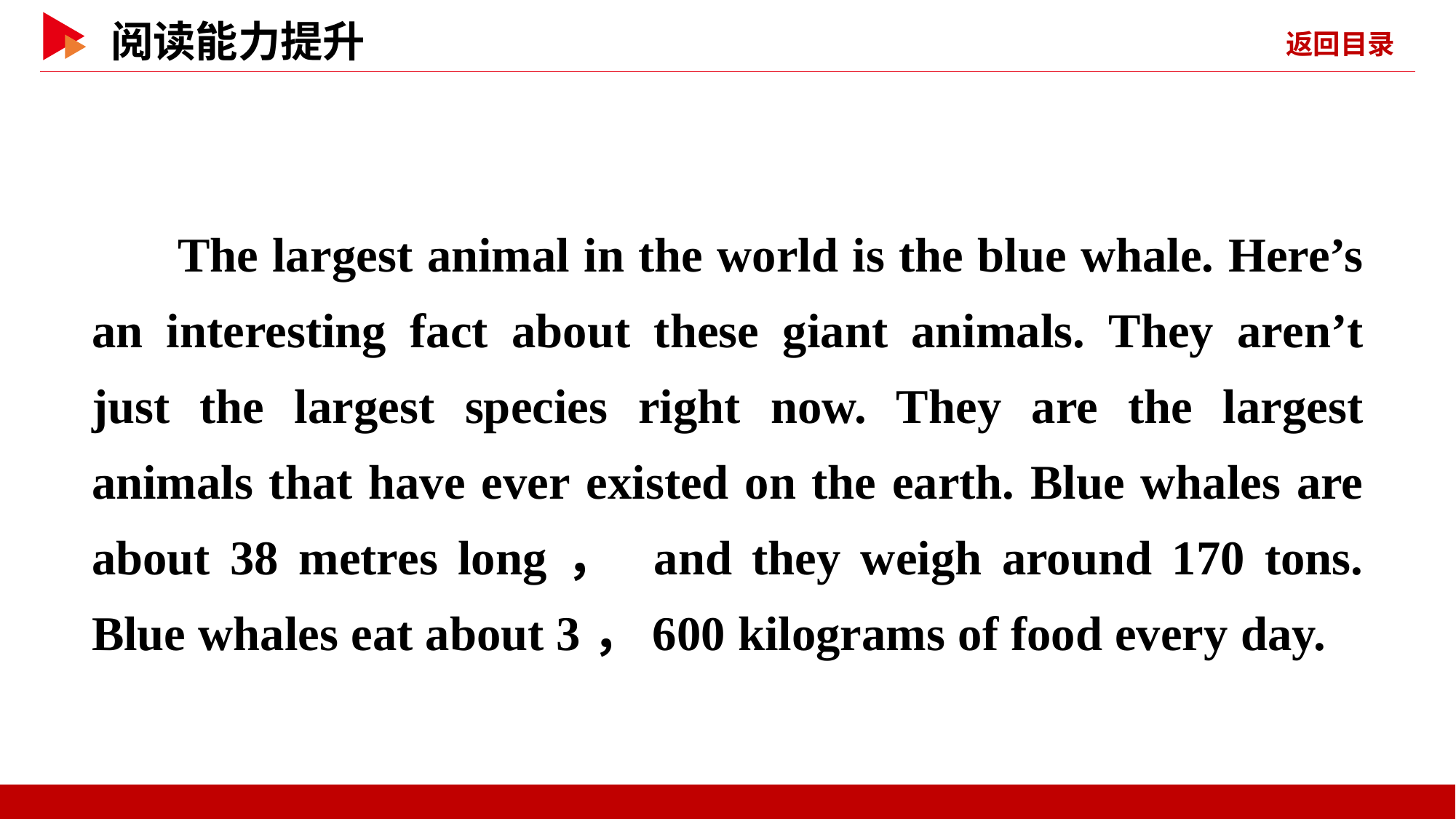

The largest animal in the world is the blue whale. Here’s an interesting fact about these giant animals. They aren’t just the largest species right now. They are the largest animals that have ever existed on the earth. Blue whales are about 38 metres long， and they weigh around 170 tons. Blue whales eat about 3，600 kilograms of food every day.